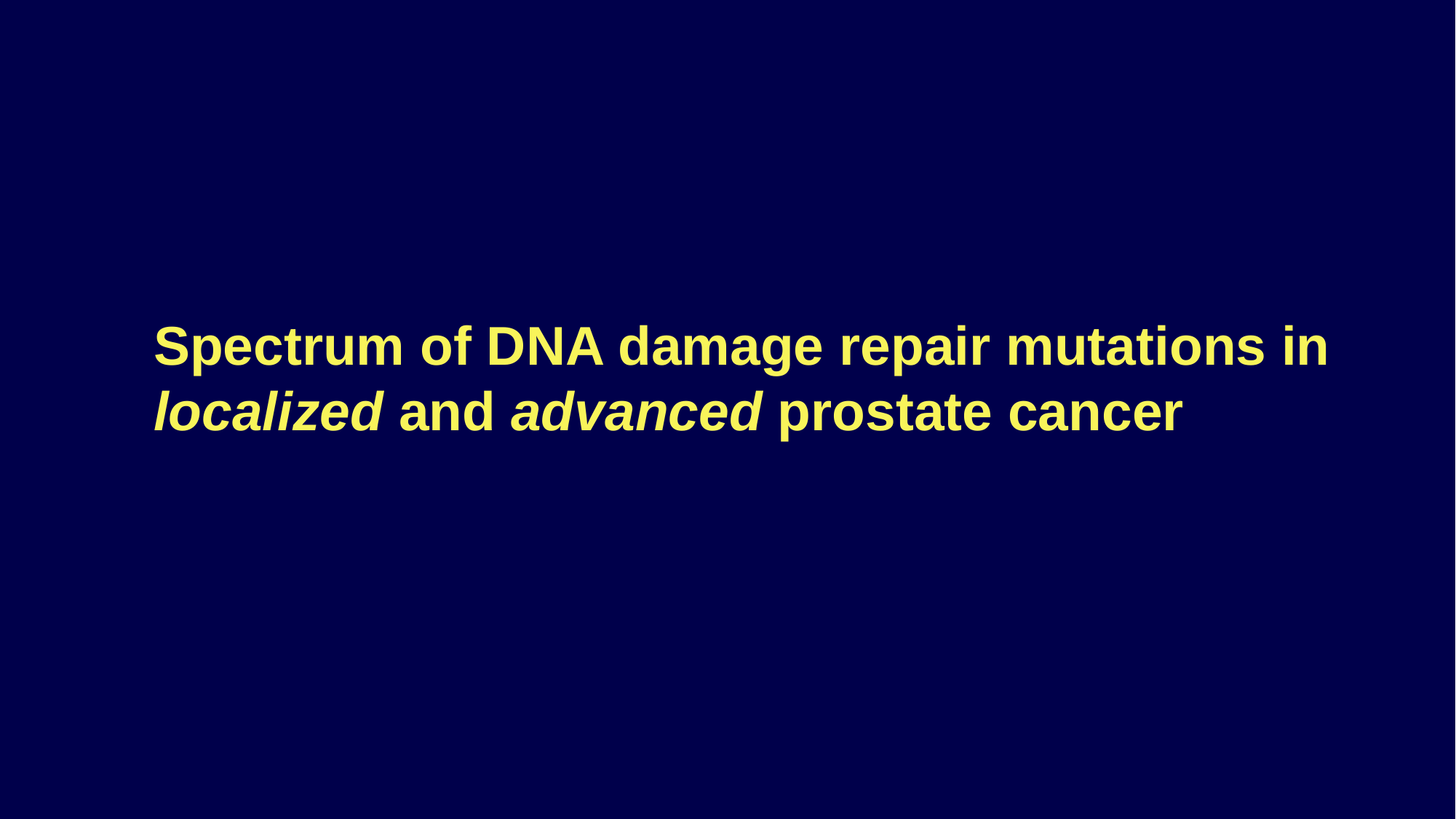

# Spectrum of DNA damage repair mutations in localized and advanced prostate cancer